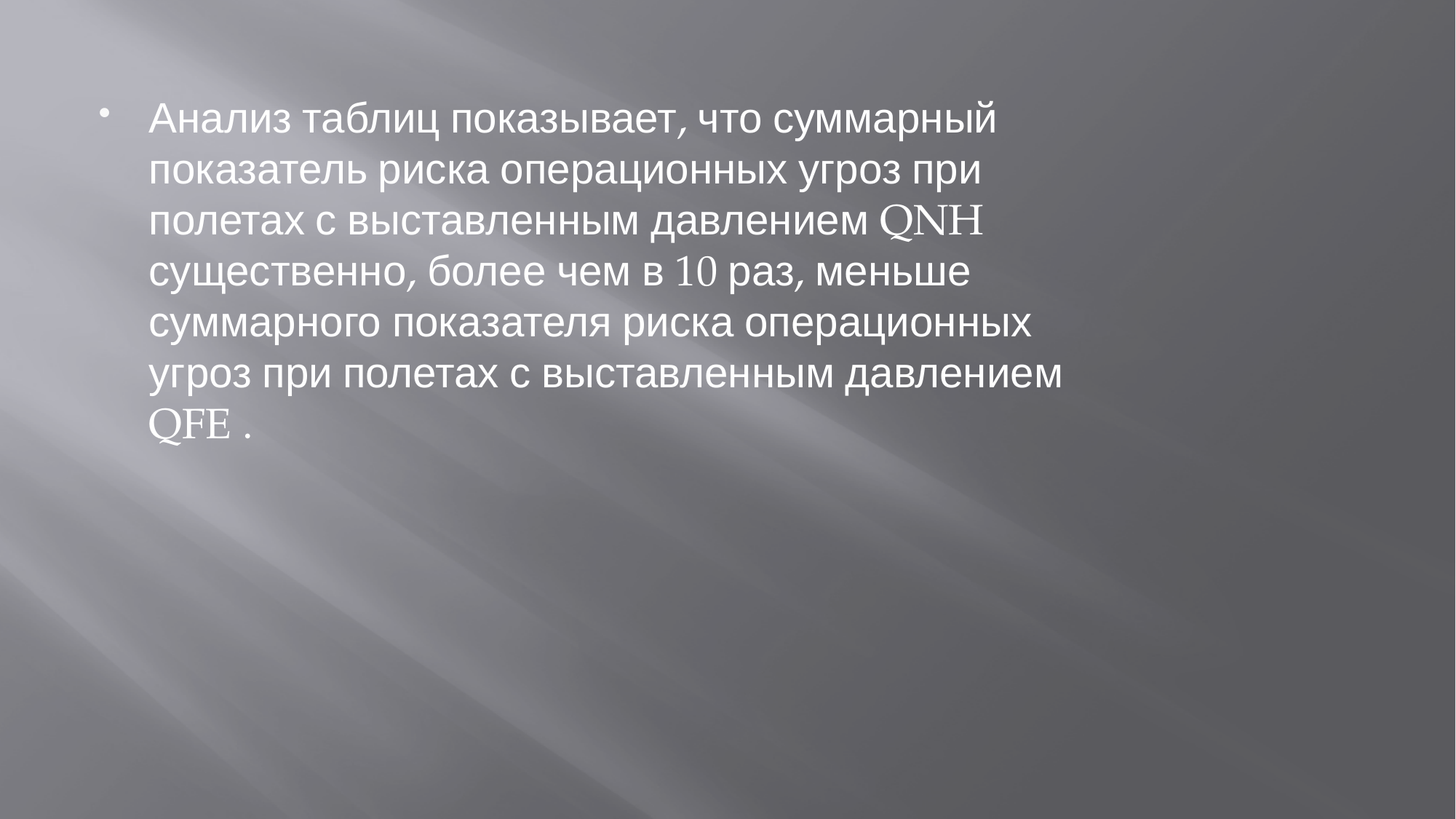

Анализ таблиц показывает, что суммарный показатель риска операционных угроз при полетах с выставленным давлением QNH существенно, более чем в 10 раз, меньше суммарного показателя риска операционных угроз при полетах с выставленным давлением QFE .